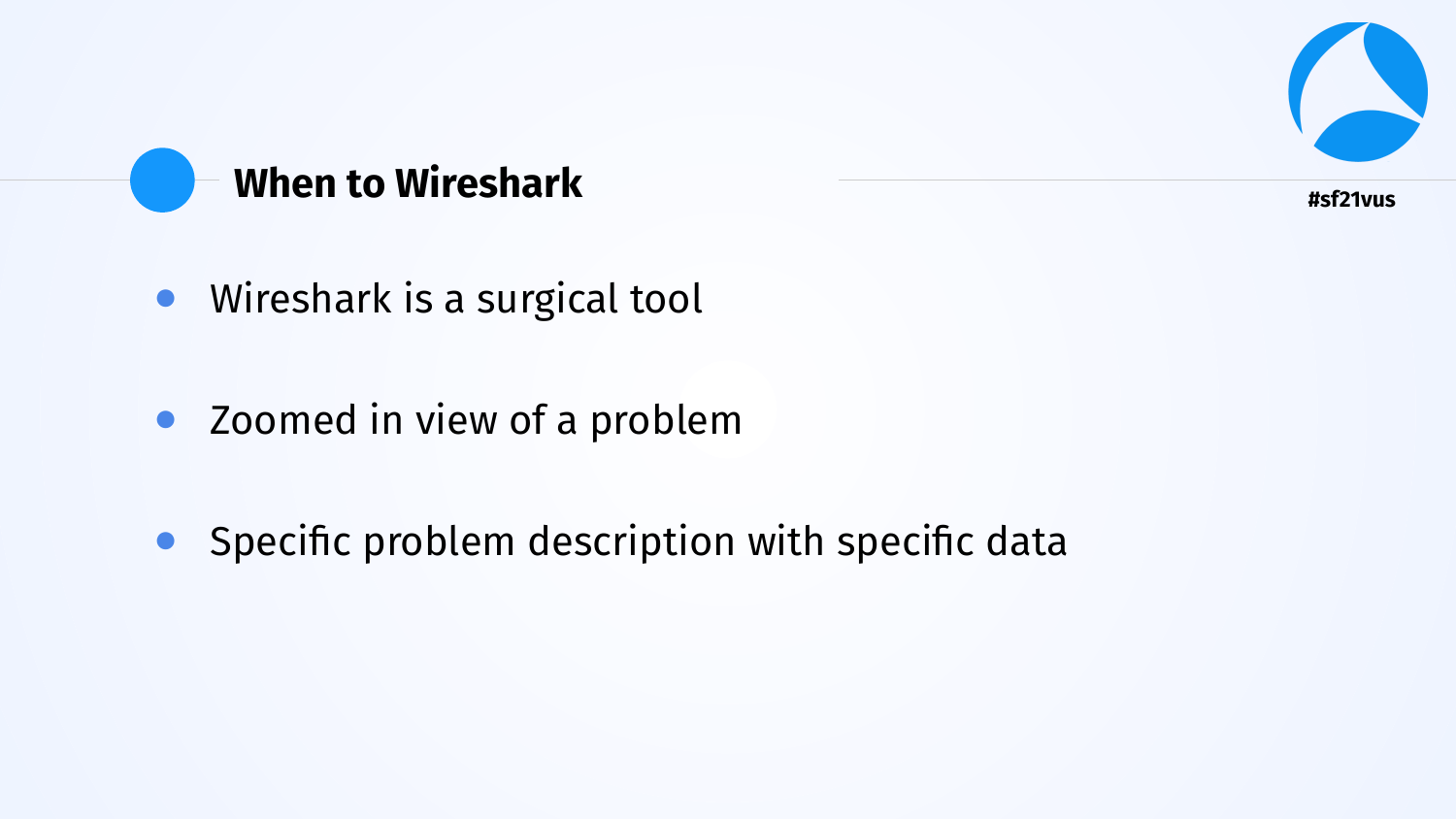

# When to Wireshark
Wireshark is a surgical tool

Zoomed in view of a problem

Specific problem description with specific data